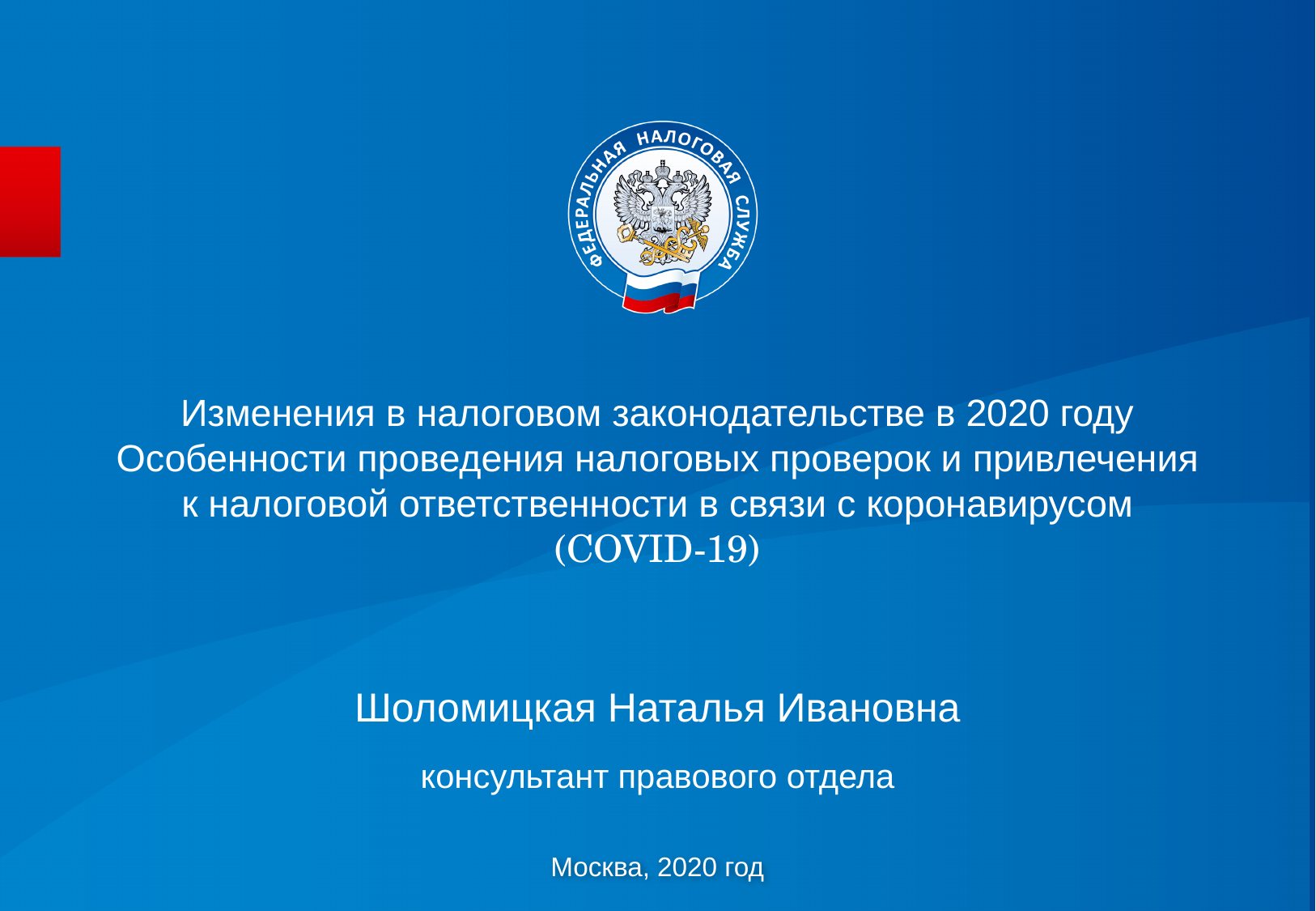

# Изменения в налоговом законодательстве в 2020 году Особенности проведения налоговых проверок и привлечения к налоговой ответственности в связи с коронавирусом (COVID-19)

Шоломицкая Наталья Ивановна

консультант правового отдела
Москва, 2020 год